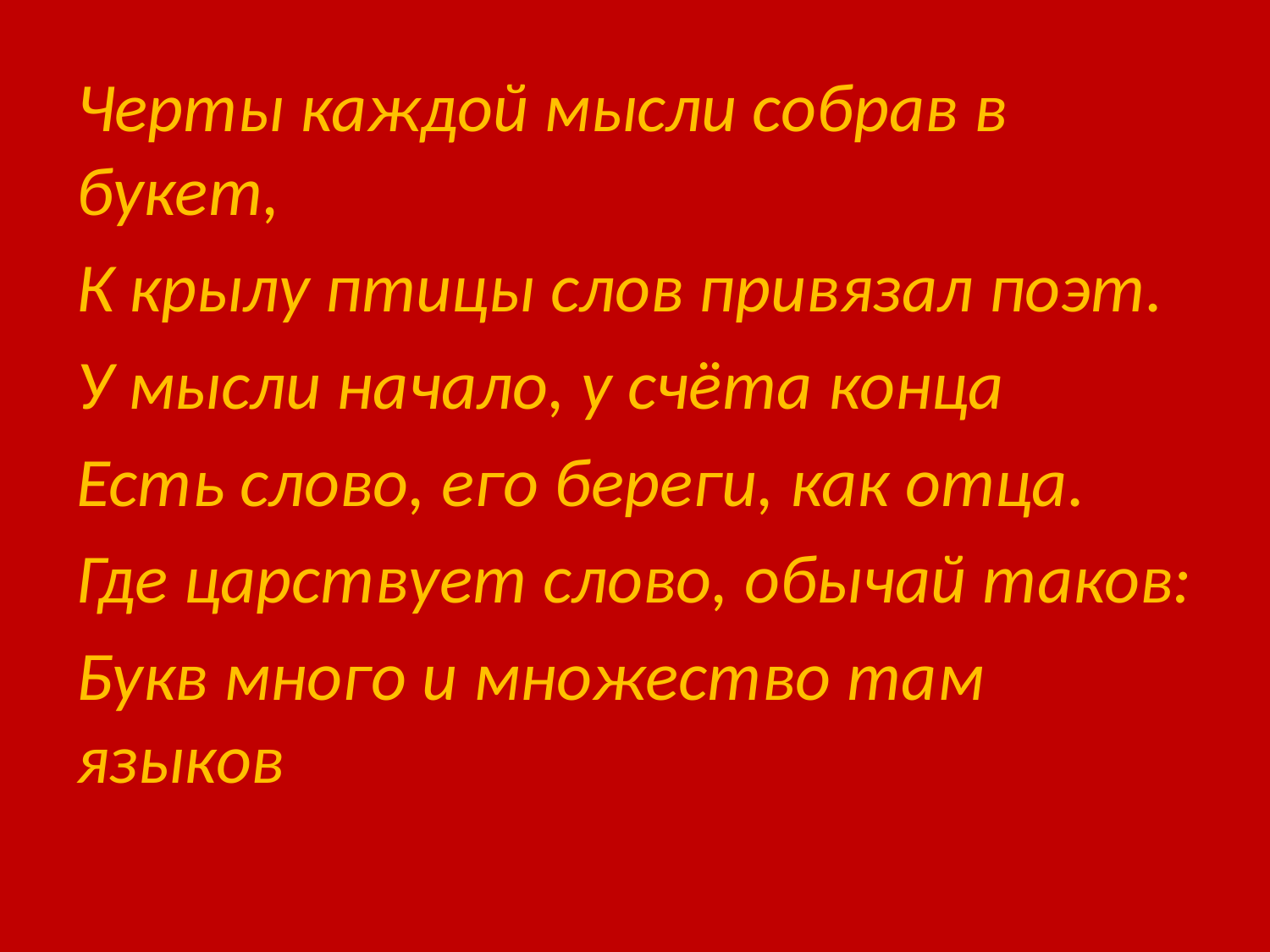

#
Черты каждой мысли собрав в букет,
К крылу птицы слов привязал поэт.
У мысли начало, у счёта конца
Есть слово, его береги, как отца.
Где царствует слово, обычай таков:
Букв много и множество там языков